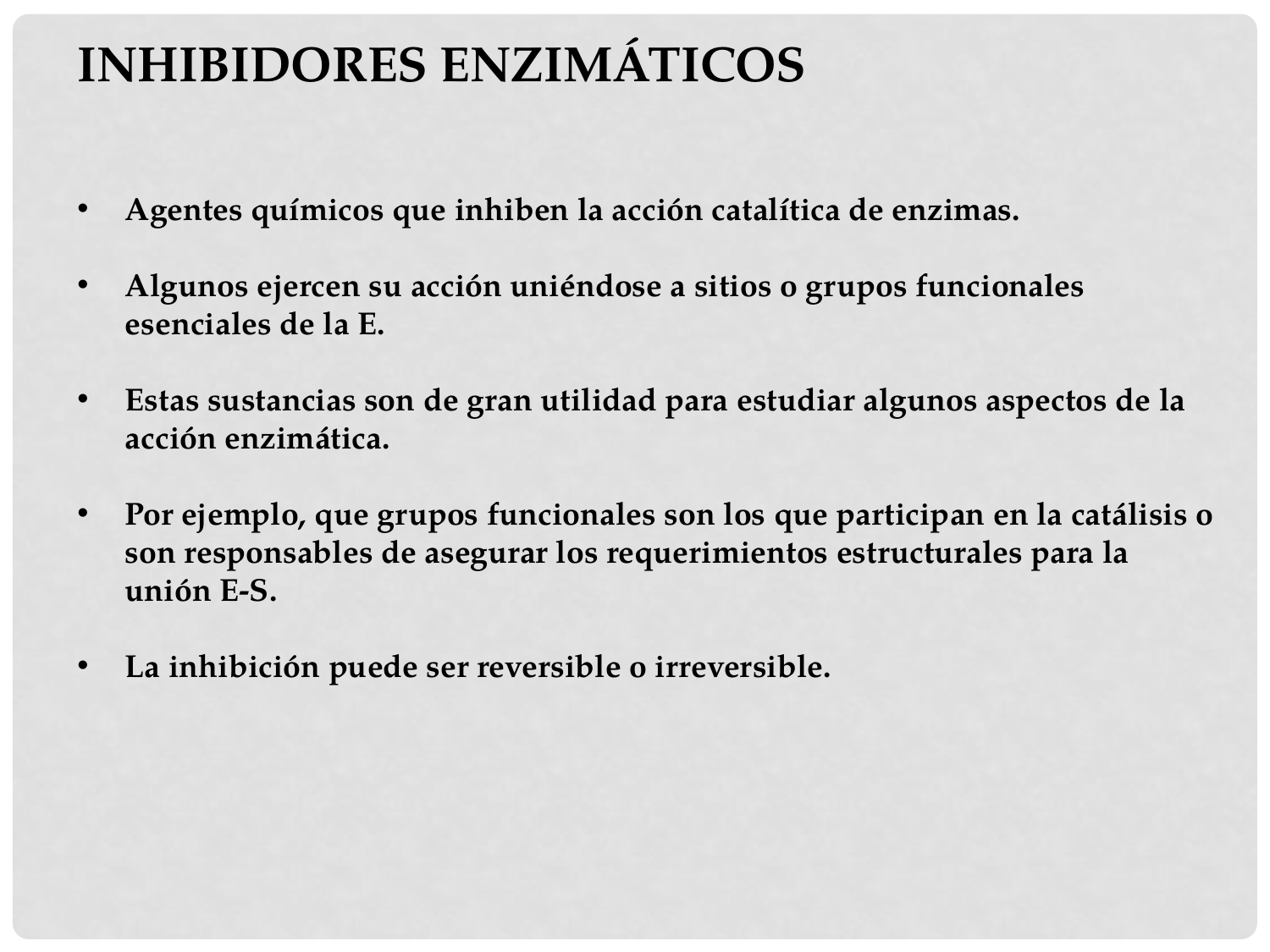

INHIBIDORES ENZIMÁTICOS

Agentes químicos que inhiben la acción catalítica de enzimas.

Algunos ejercen su acción uniéndose a sitios o grupos funcionales esenciales de la E.

Estas sustancias son de gran utilidad para estudiar algunos aspectos de la acción enzimática.

Por ejemplo, que grupos funcionales son los que participan en la catálisis o son responsables de asegurar los requerimientos estructurales para la unión E-S.

La inhibición puede ser reversible o irreversible.